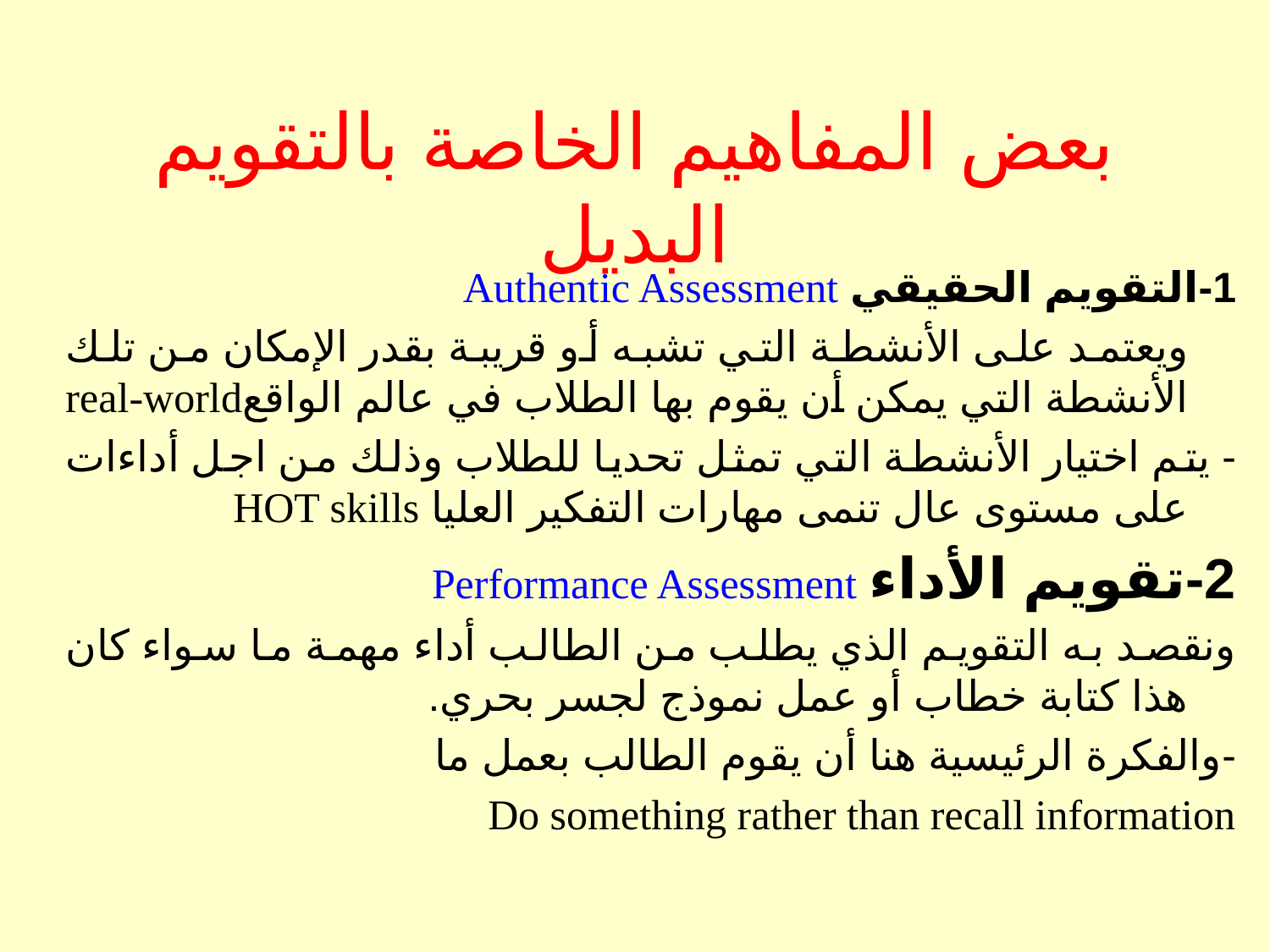

# بعض المفاهيم الخاصة بالتقويم البديل
1-التقويم الحقيقي Authentic Assessment
    ويعتمد على الأنشطة التي تشبه أو قريبة بقدر الإمكان من تلك الأنشطة التي يمكن أن يقوم بها الطلاب في عالم الواقعreal-world
- يتم اختيار الأنشطة التي تمثل تحديا للطلاب وذلك من اجل أداءات على مستوى عال تنمى مهارات التفكير العليا HOT skills
2-تقويم الأداء Performance Assessment
ونقصد به التقويم الذي يطلب من الطالب أداء مهمة ما سواء كان هذا كتابة خطاب أو عمل نموذج لجسر بحري.
-والفكرة الرئيسية هنا أن يقوم الطالب بعمل ما
Do something rather than recall information